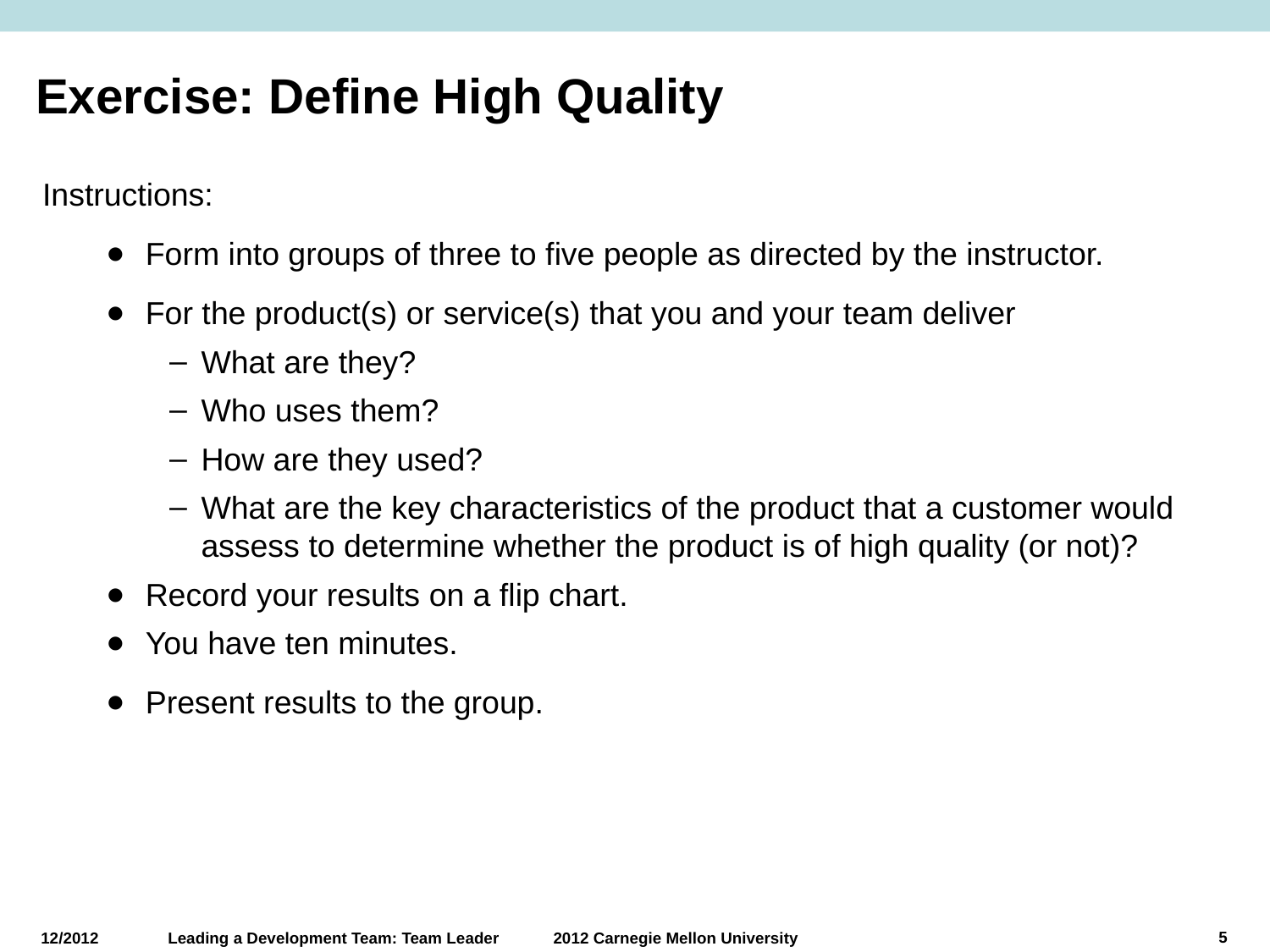

# Exercise: Define High Quality
Instructions:
Form into groups of three to five people as directed by the instructor.
For the product(s) or service(s) that you and your team deliver
What are they?
Who uses them?
How are they used?
What are the key characteristics of the product that a customer would assess to determine whether the product is of high quality (or not)?
Record your results on a flip chart.
You have ten minutes.
Present results to the group.